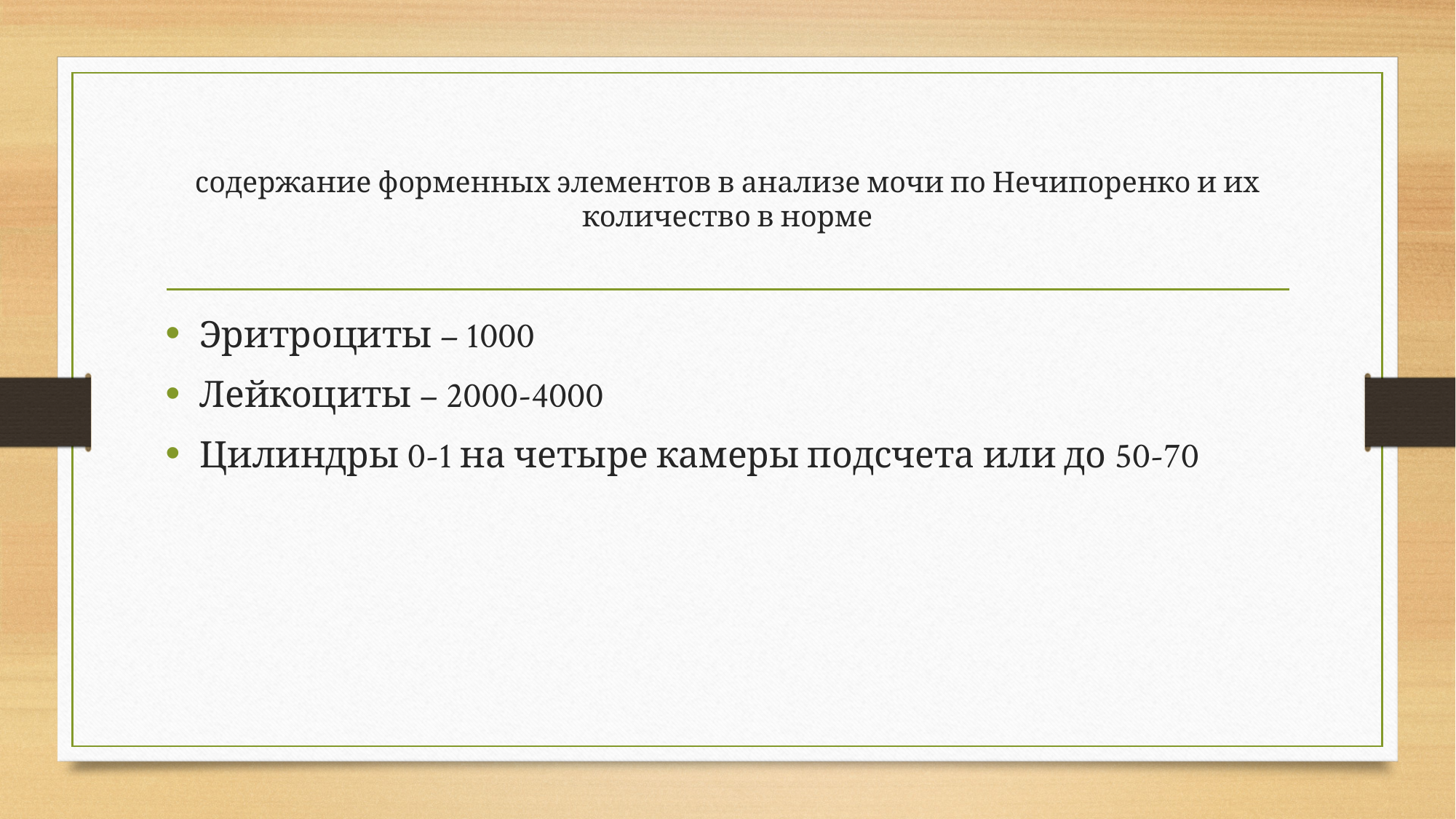

# содержание форменных элементов в анализе мочи по Нечипоренко и их количество в норме
Эритроциты – 1000
Лейкоциты – 2000-4000
Цилиндры 0-1 на четыре камеры подсчета или до 50-70